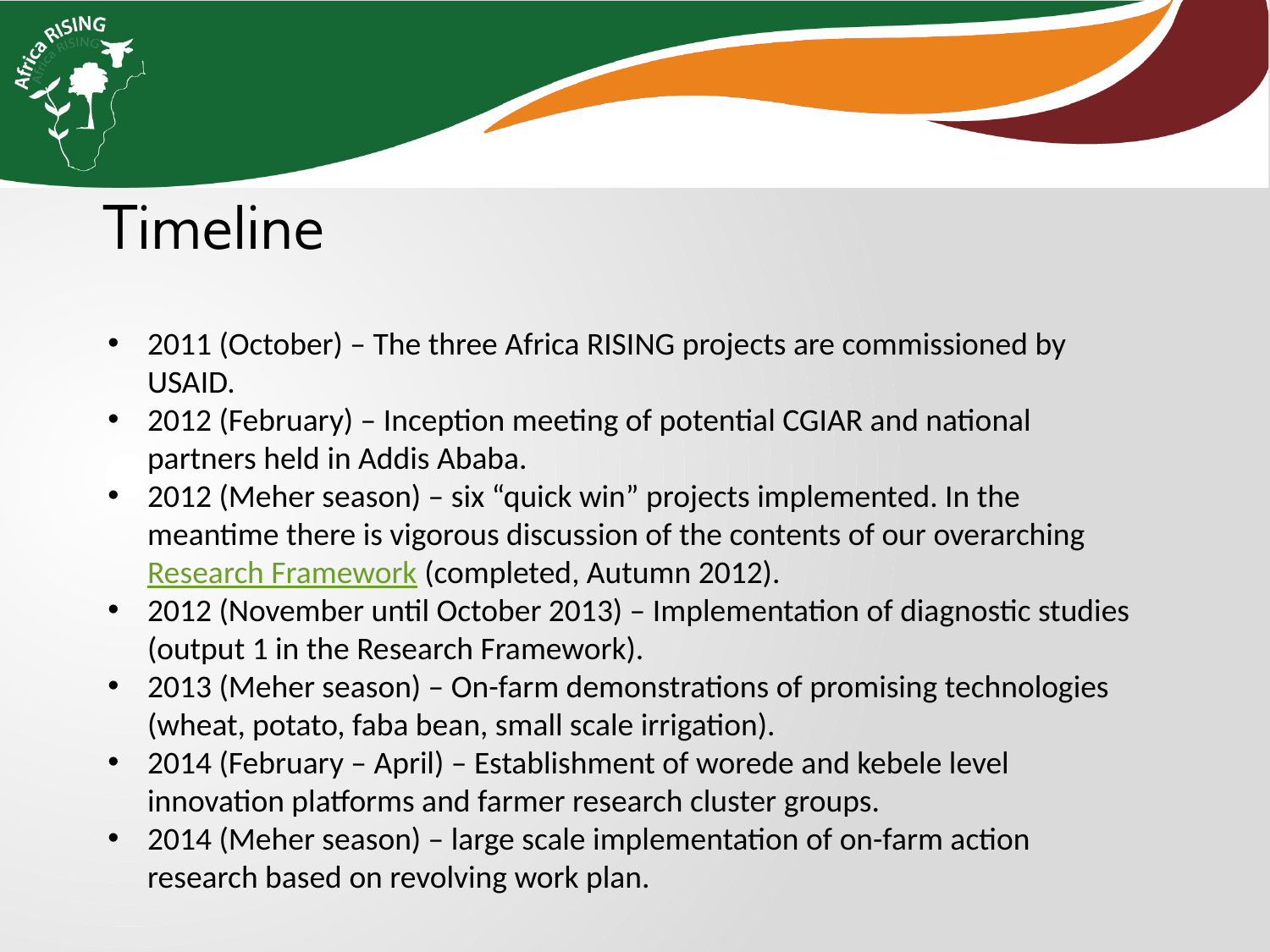

Timeline
2011 (October) – The three Africa RISING projects are commissioned by USAID.
2012 (February) – Inception meeting of potential CGIAR and national partners held in Addis Ababa.
2012 (Meher season) – six “quick win” projects implemented. In the meantime there is vigorous discussion of the contents of our overarching Research Framework (completed, Autumn 2012).
2012 (November until October 2013) – Implementation of diagnostic studies (output 1 in the Research Framework).
2013 (Meher season) – On-farm demonstrations of promising technologies (wheat, potato, faba bean, small scale irrigation).
2014 (February – April) – Establishment of worede and kebele level innovation platforms and farmer research cluster groups.
2014 (Meher season) – large scale implementation of on-farm action research based on revolving work plan.